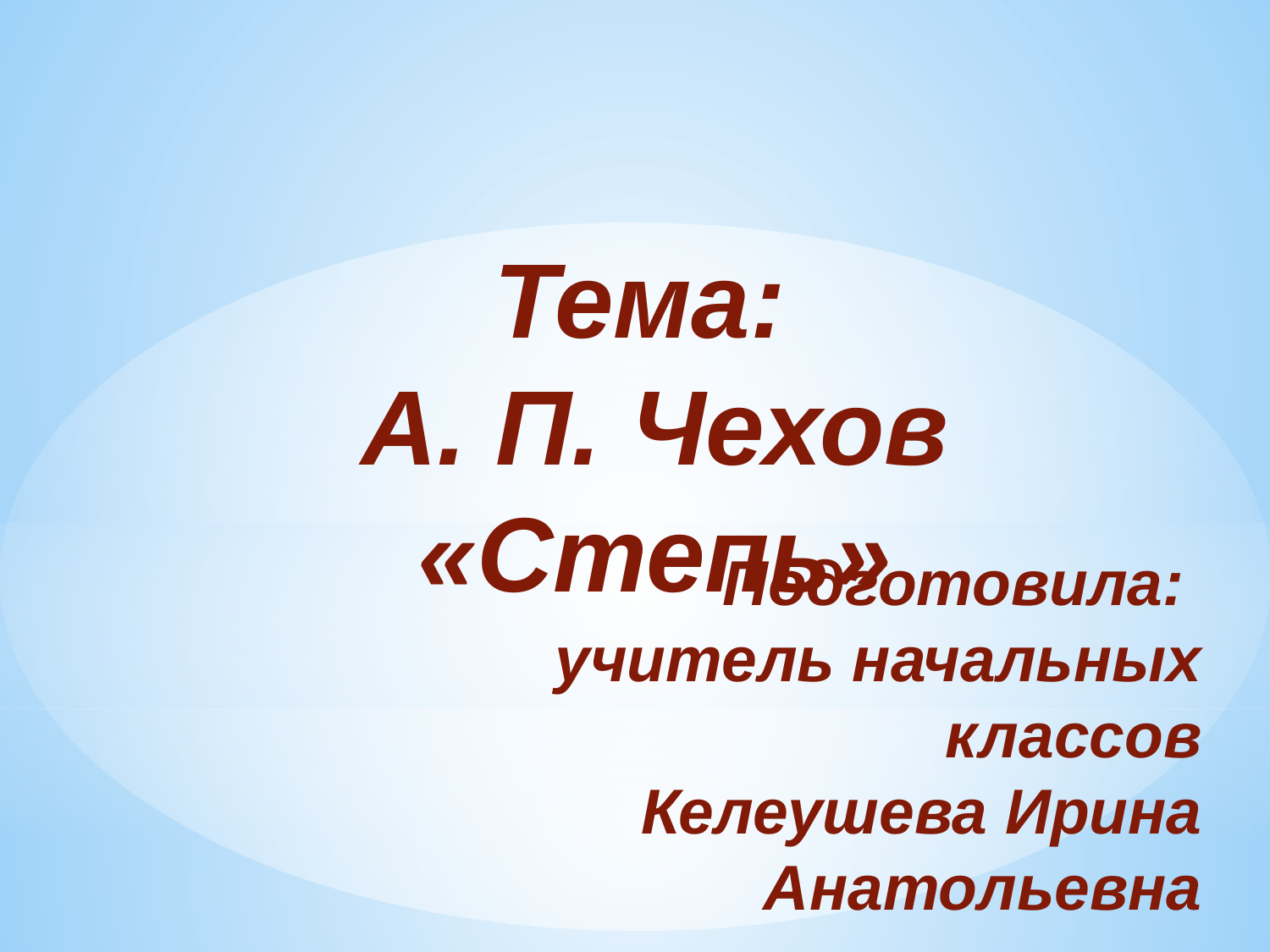

Тема:
А. П. Чехов «Степь»
Подготовила:
учитель начальных классов
Келеушева Ирина Анатольевна